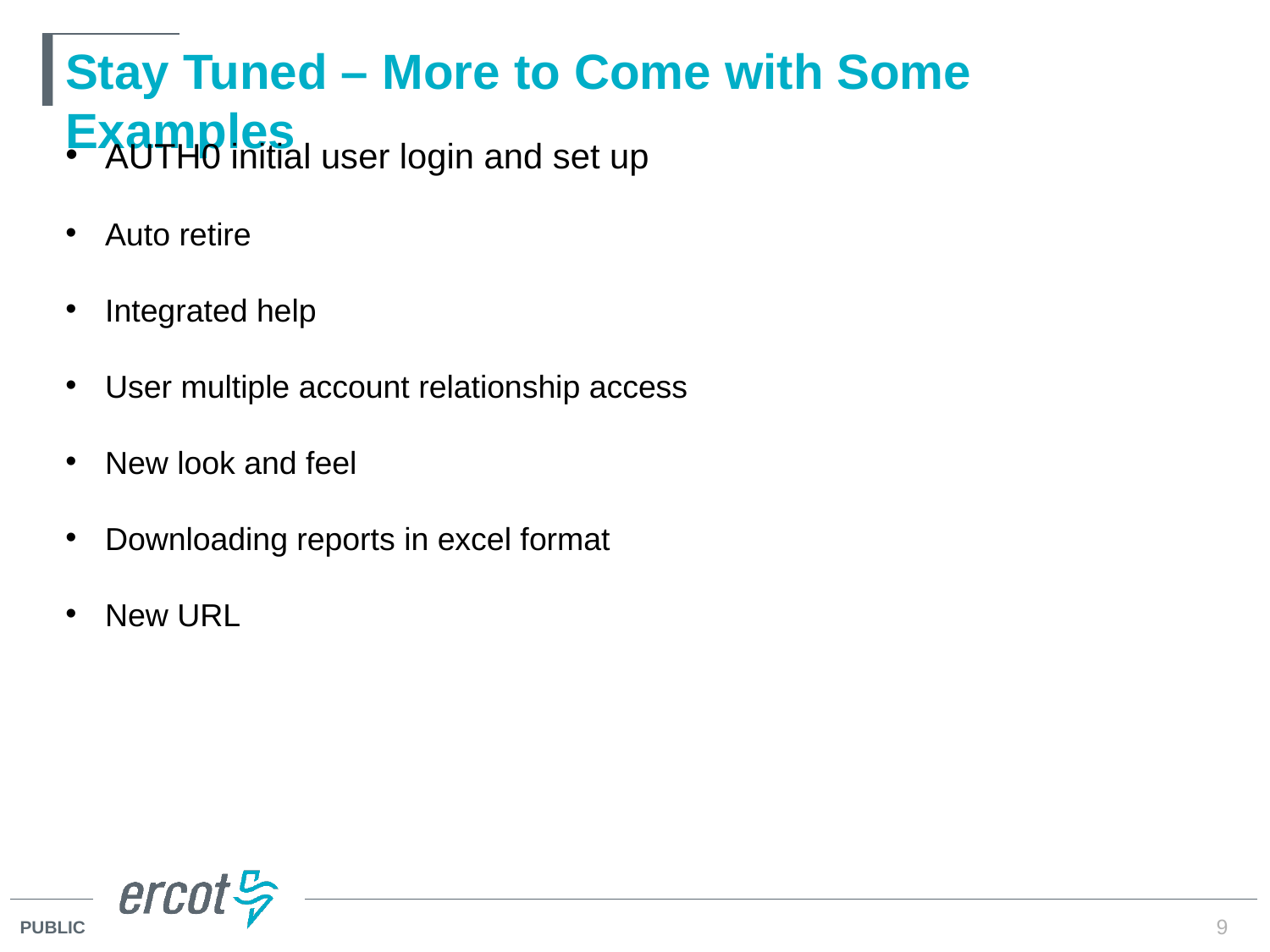

# Stay Tuned – More to Come with Some Examples
AUTH0 initial user login and set up

Auto retire

Integrated help

User multiple account relationship access

New look and feel

Downloading reports in excel format

New URL

9